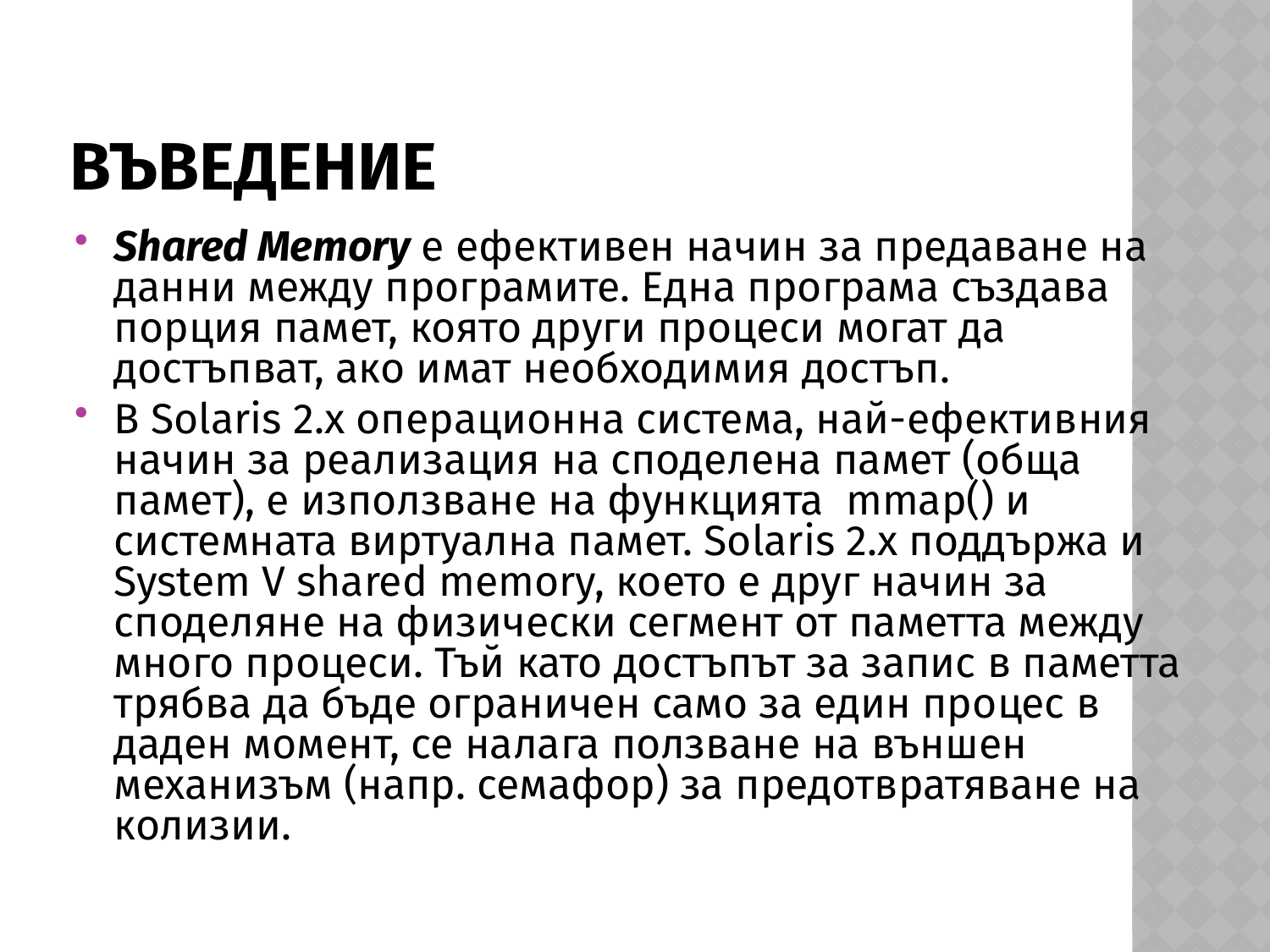

# Въведение
Shared Memory е ефективен начин за предаване на данни между програмите. Една програма създава порция памет, която други процеси могат да достъпват, ако имат необходимия достъп.
В Solaris 2.x операционна система, най-ефективния начин за реализация на споделена памет (обща памет), е използване на функцията  mmap() и системната виртуална памет. Solaris 2.x поддържа и System V shared memory, което е друг начин за споделяне на физически сегмент от паметта между много процеси. Тъй като достъпът за запис в паметта трябва да бъде ограничен само за един процес в даден момент, се налага ползване на външен механизъм (напр. семафор) за предотвратяване на колизии.